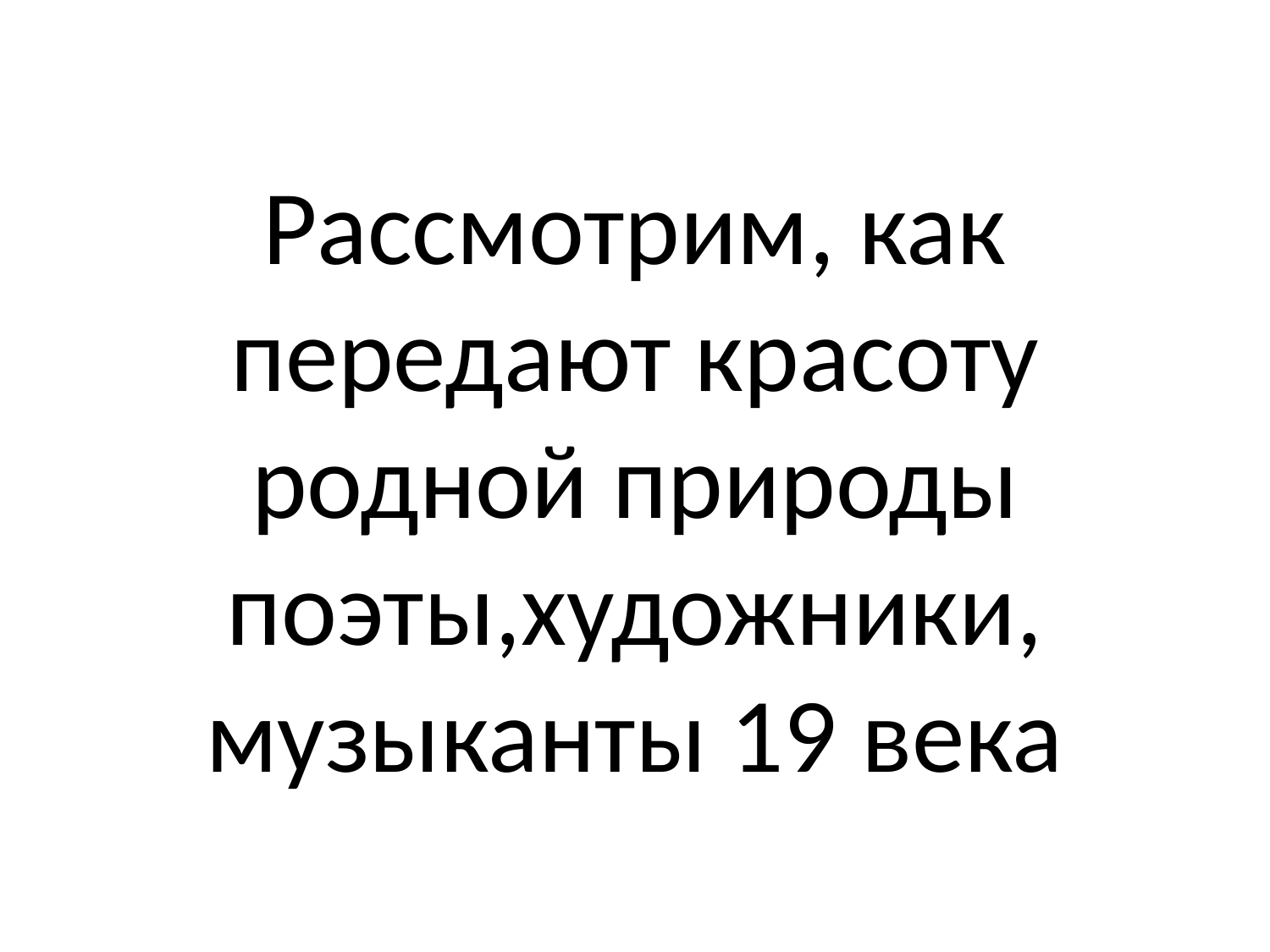

# Рассмотрим, как передают красоту родной природы поэты,художники, музыканты 19 века